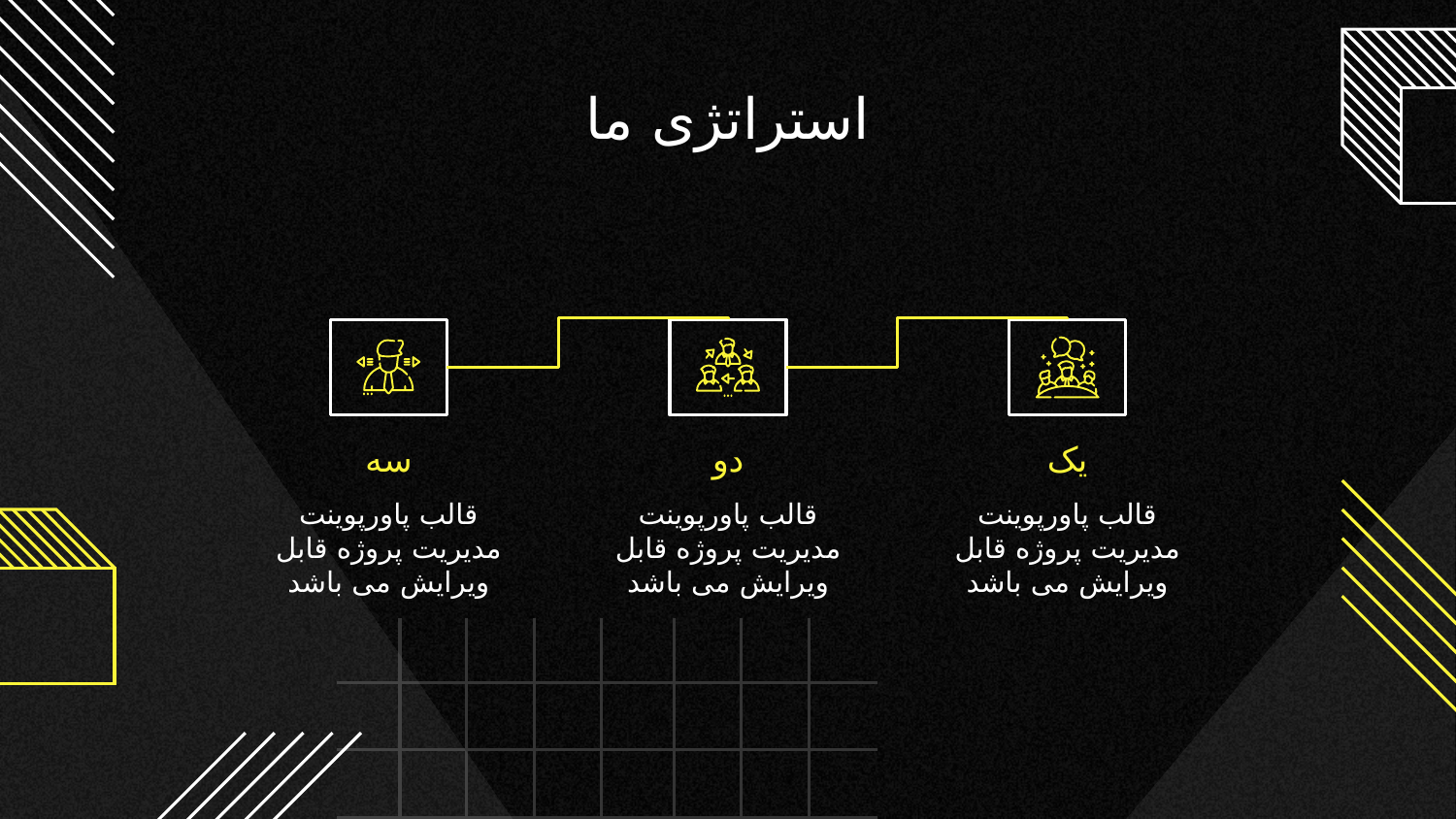

# استراتژی ما

سه
دو
یک
قالب پاورپوینت مدیریت پروژه قابل ویرایش می باشد
قالب پاورپوینت مدیریت پروژه قابل ویرایش می باشد

قالب پاورپوینت مدیریت پروژه قابل ویرایش می باشد